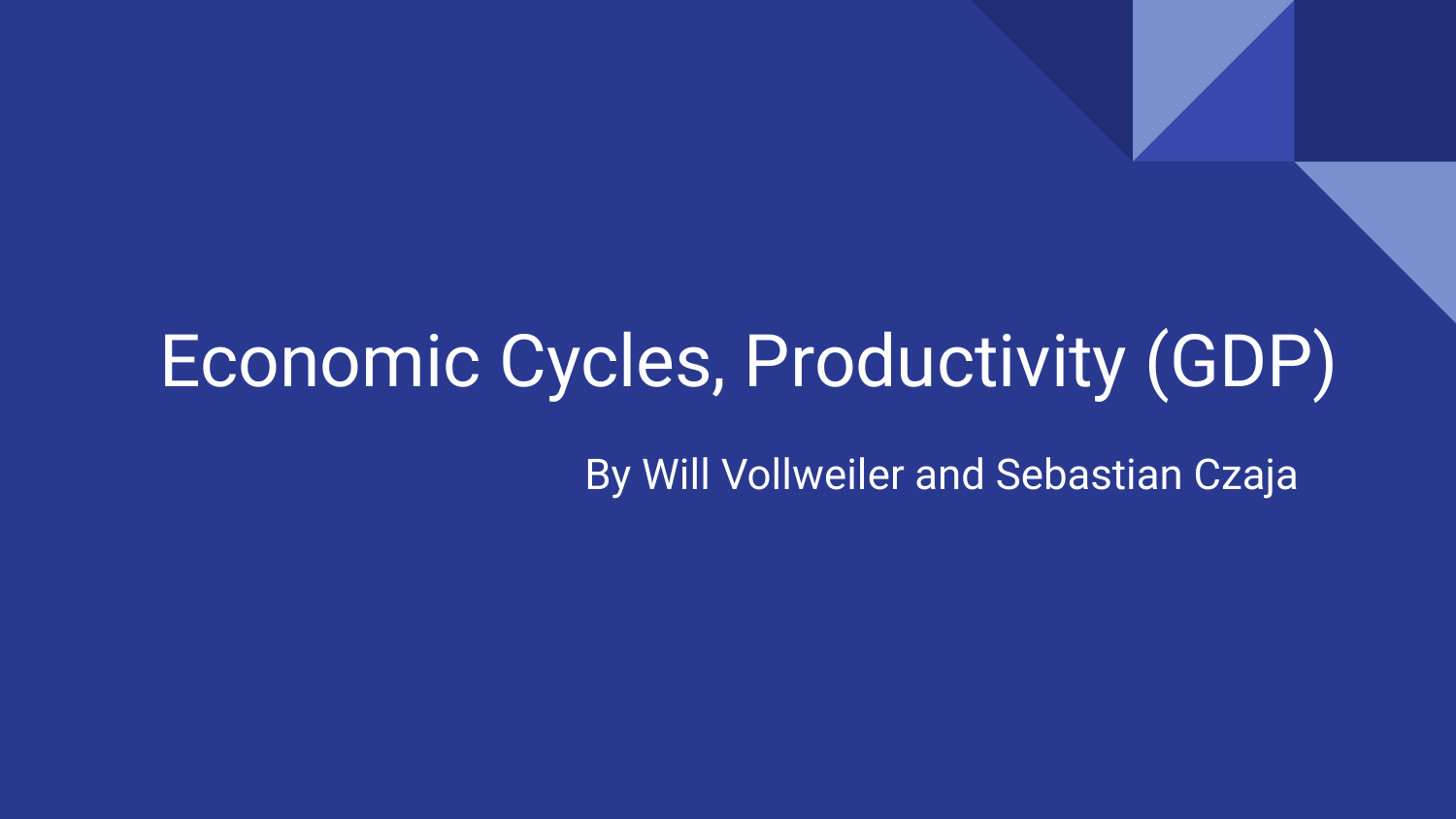

# Economic Cycles, Productivity (GDP)
By Will Vollweiler and Sebastian Czaja